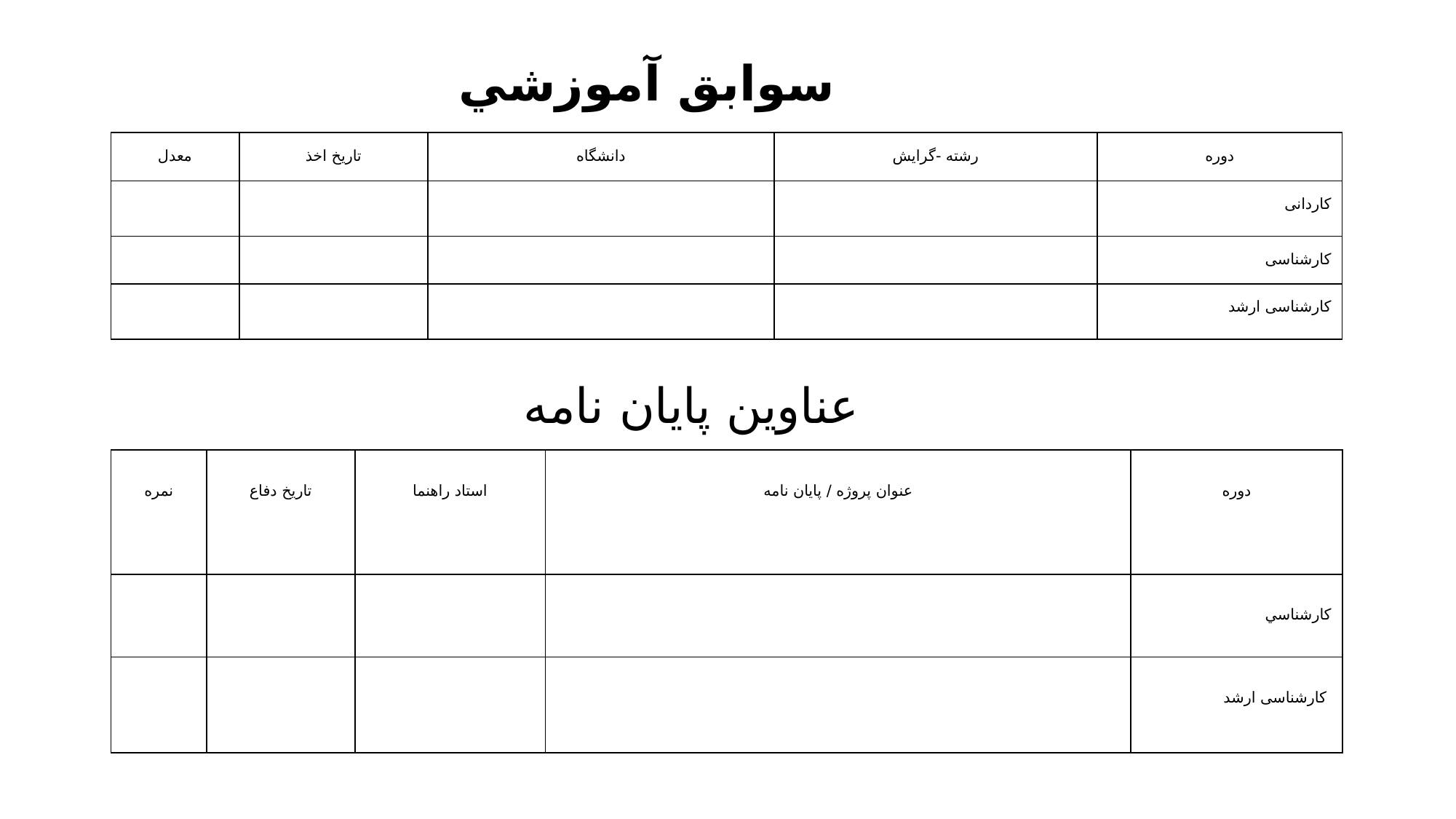

سوابق آموزشي
| معدل | تاریخ اخذ | دانشگاه | رشته -گرایش | دوره |
| --- | --- | --- | --- | --- |
|  |  |  |  | کاردانی |
|  |  |  |  | کارشناسی |
|  |  |  |  | کارشناسی ارشد |
عناوین پایان نامه

| نمره | تاریخ دفاع | استاد راهنما | عنوان پروژه / پایان نامه | دوره |
| --- | --- | --- | --- | --- |
|  |  |  |  | کارشناسي |
|  |  |  |  | کارشناسی ارشد |